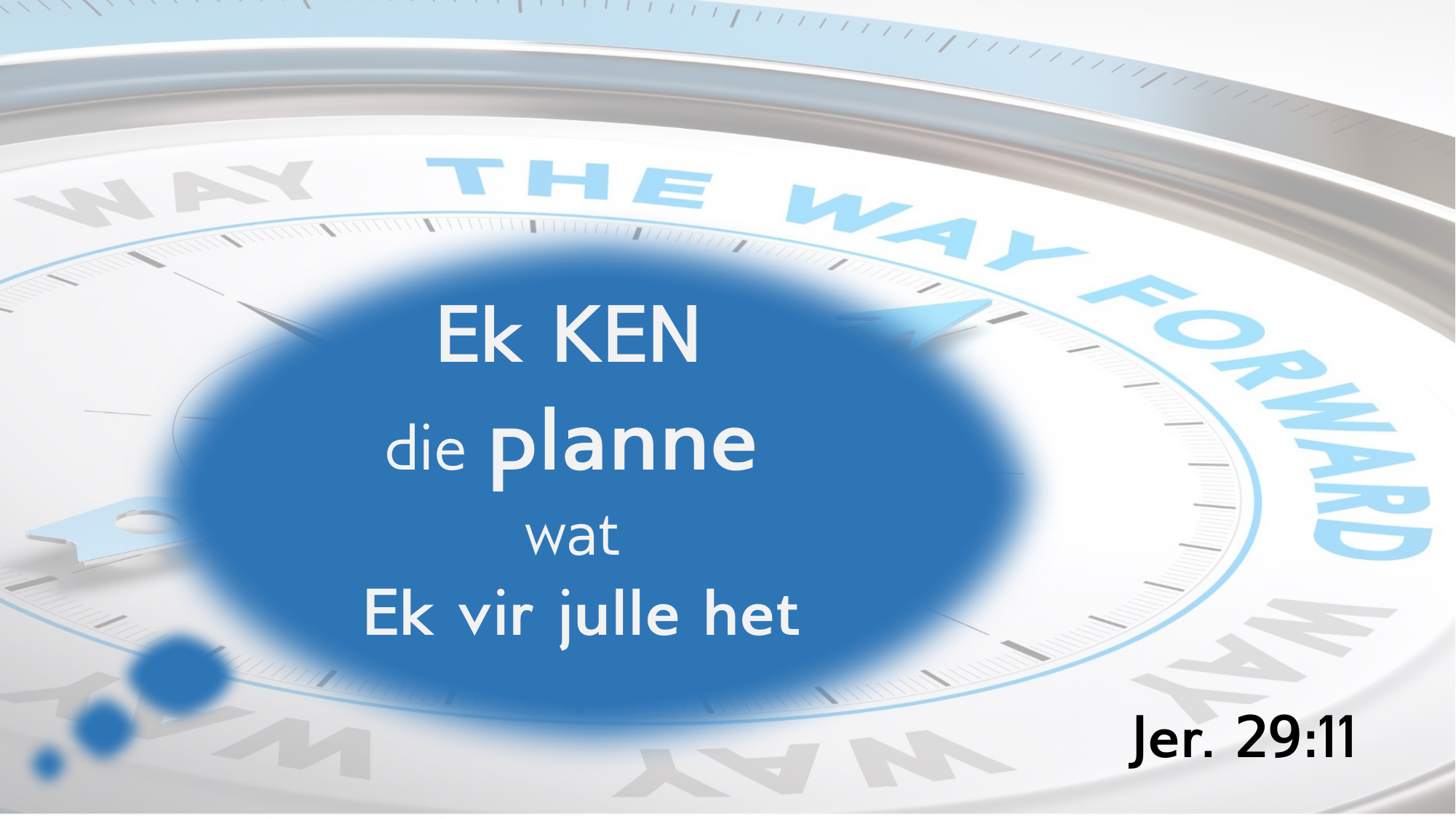

Ek KEN
die planne
wat
Ek vir julle het

Jer. 29:11